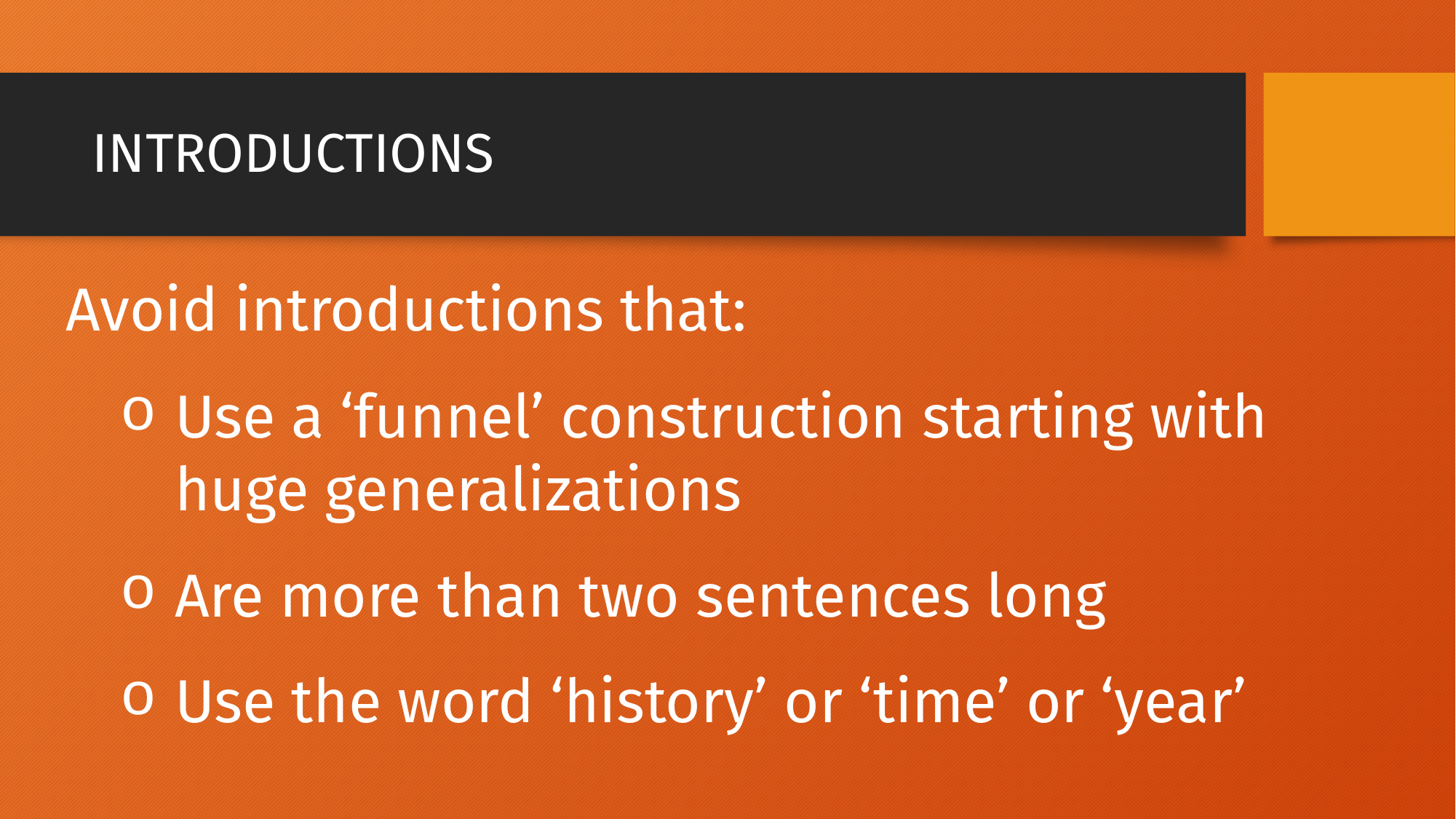

# INTRODUCTIONS
Avoid introductions that:
Use a ‘funnel’ construction starting with huge generalizations
Are more than two sentences long
Use the word ‘history’ or ‘time’ or ‘year’